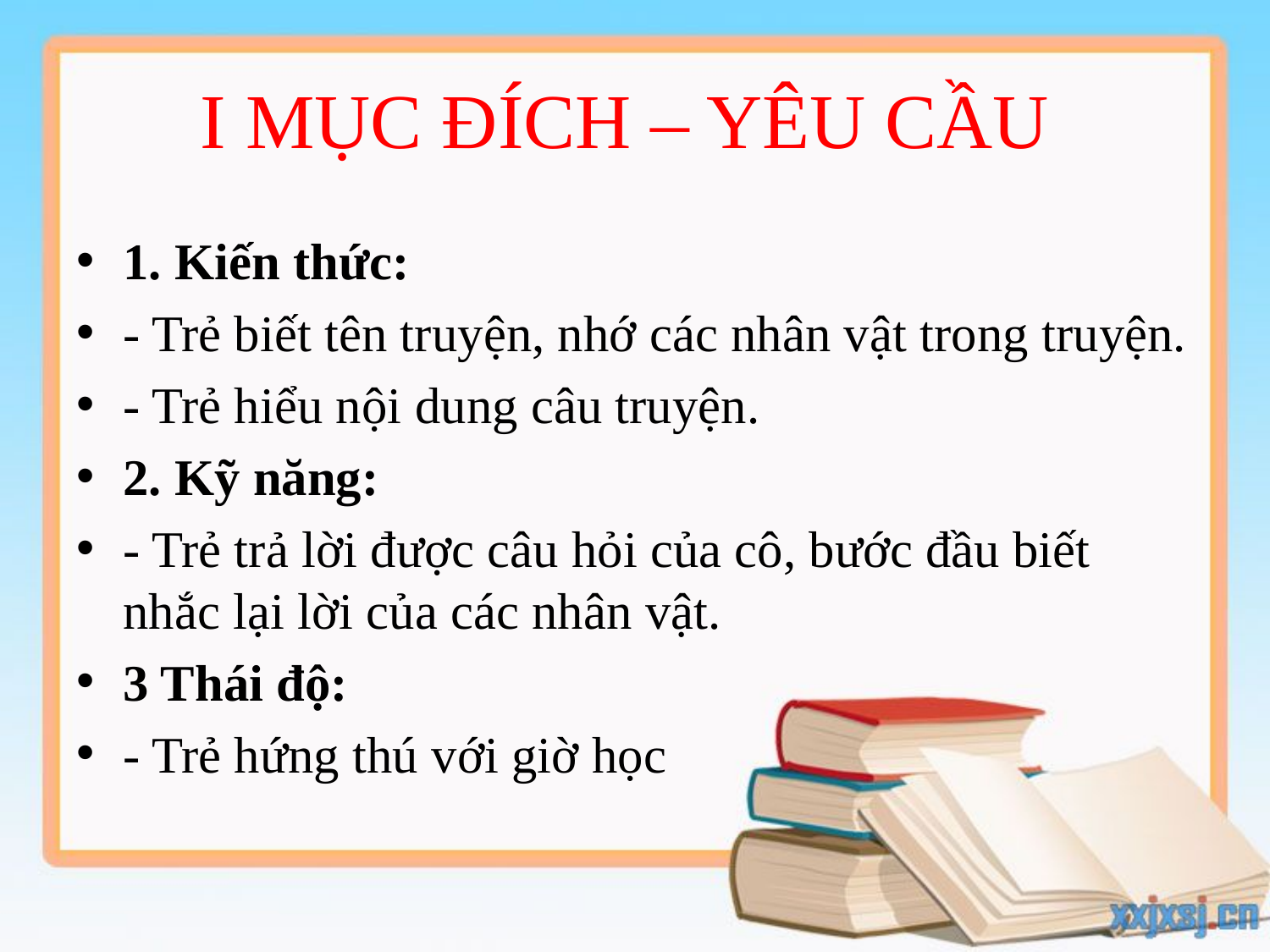

# I MỤC ĐÍCH – YÊU CẦU
1. Kiến thức:
- Trẻ biết tên truyện, nhớ các nhân vật trong truyện.
- Trẻ hiểu nội dung câu truyện.
2. Kỹ năng:
- Trẻ trả lời được câu hỏi của cô, bước đầu biết nhắc lại lời của các nhân vật.
3 Thái độ:
- Trẻ hứng thú với giờ học